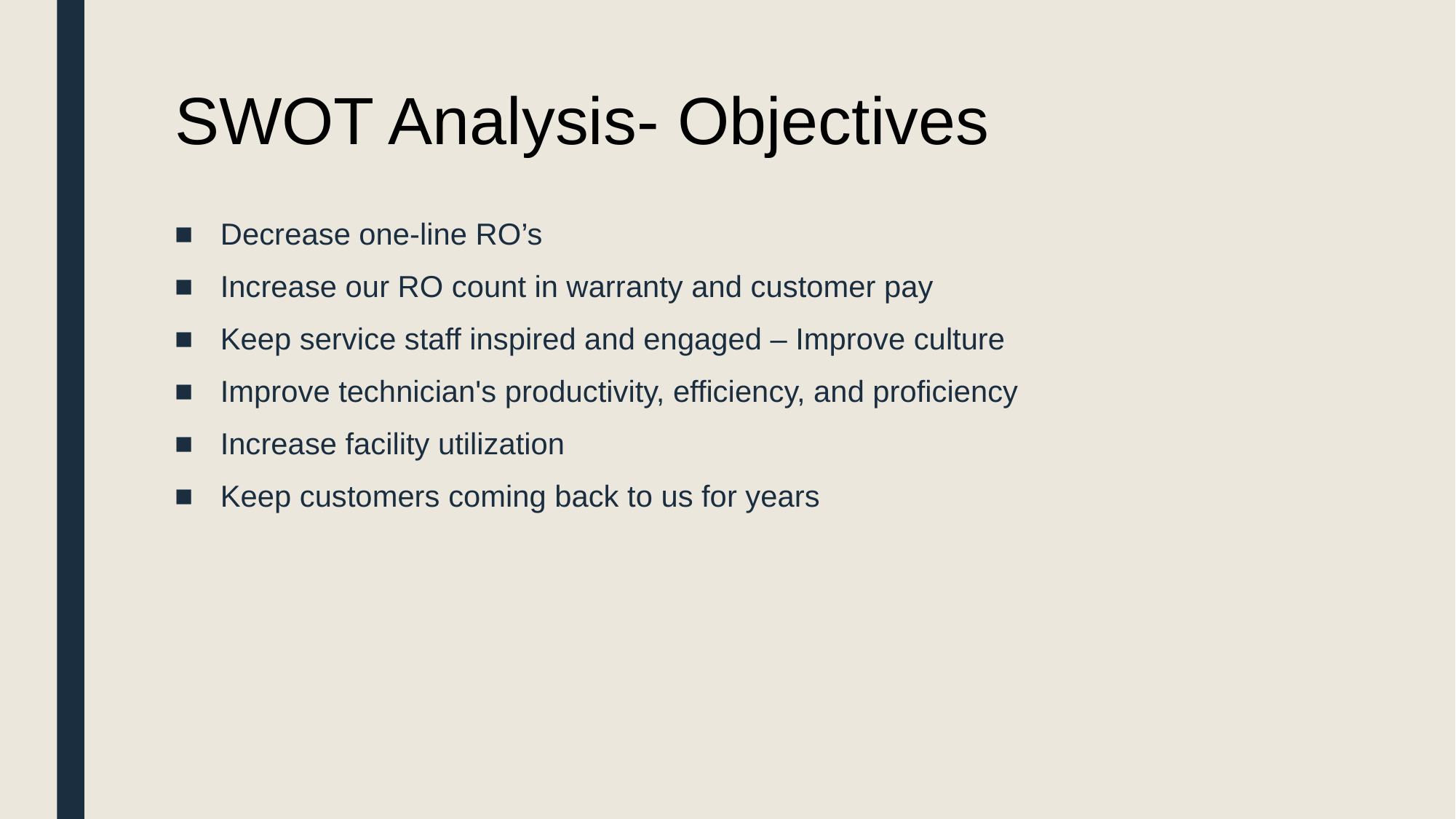

# SWOT Analysis- Objectives
Decrease one-line RO’s
Increase our RO count in warranty and customer pay
Keep service staff inspired and engaged – Improve culture
Improve technician's productivity, efficiency, and proficiency
Increase facility utilization
Keep customers coming back to us for years